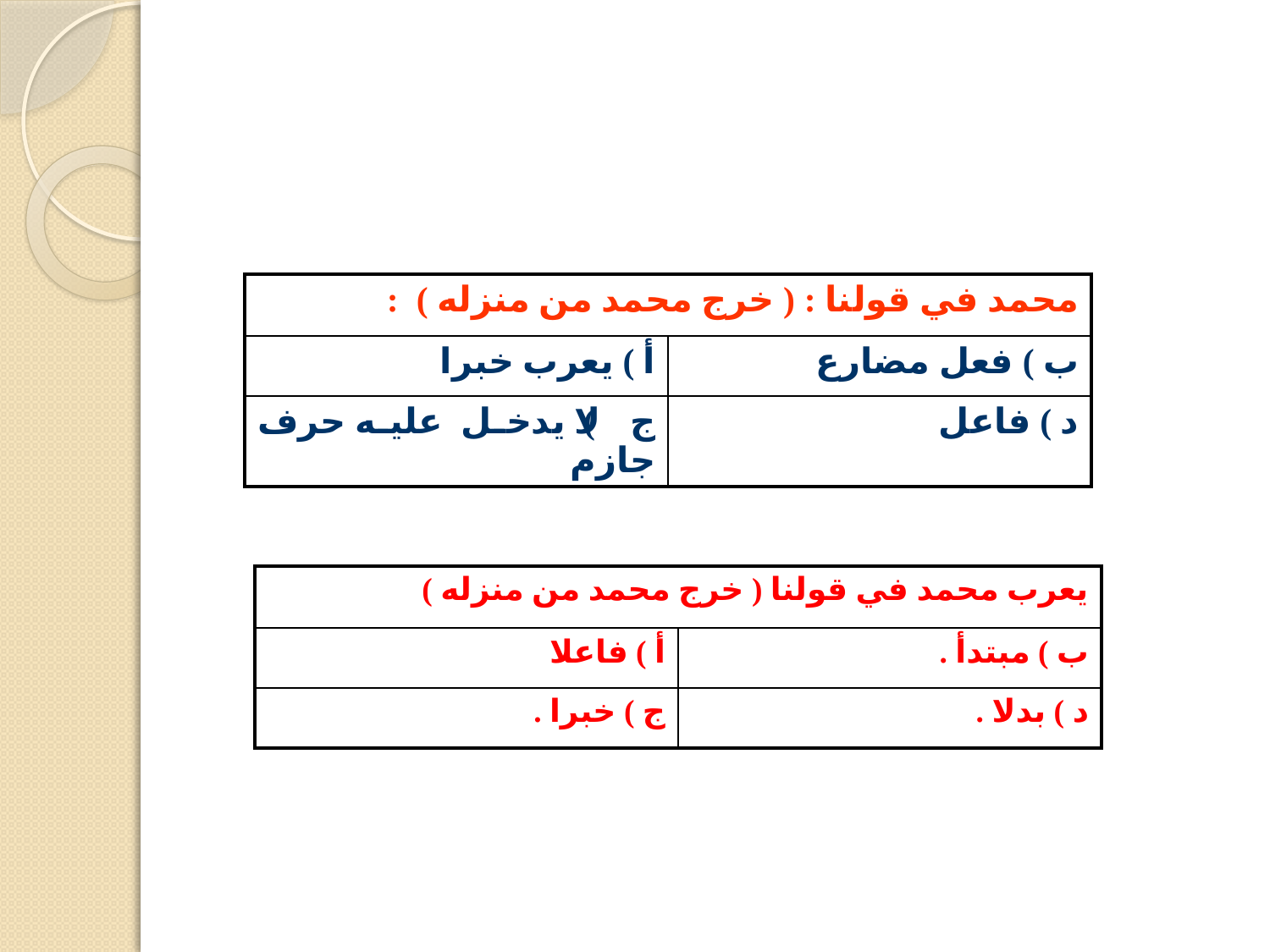

| محمد في قولنا : ( خرج محمد من منزله ) : |  |
| --- | --- |
| أ ) يعرب خبرا | ب ) فعل مضارع |
| ج ) لا يدخل عليه حرف جازم | د ) فاعل |

| يعرب محمد في قولنا ( خرج محمد من منزله ) |  |
| --- | --- |
| أ ) فاعلا | ب ) مبتدأ . |
| ج ) خبرا . | د ) بدلا . |